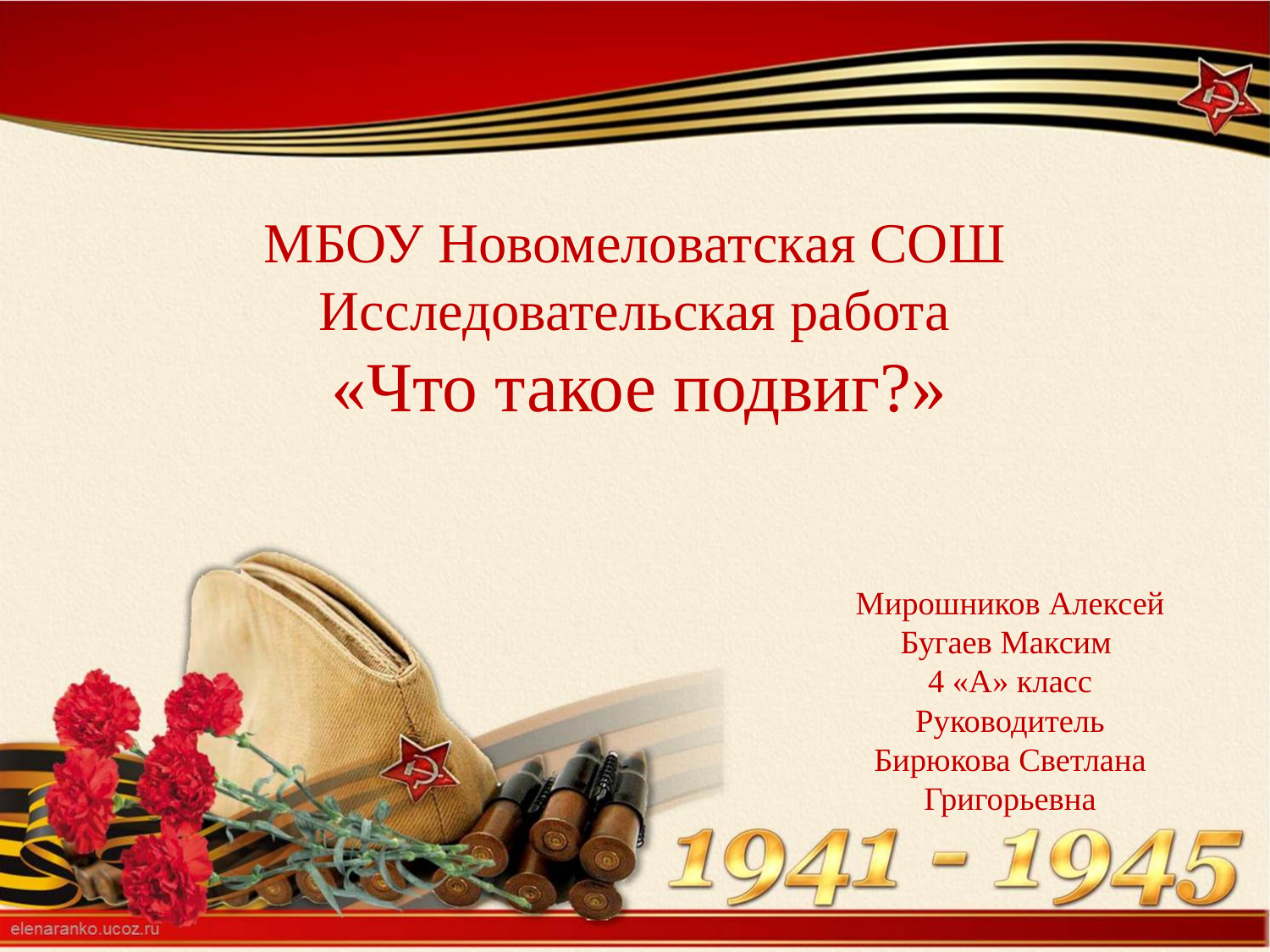

# МБОУ Новомеловатская СОШ Исследовательская работа «Что такое подвиг?»
Мирошников Алексей
Бугаев Максим
4 «А» класс
Руководитель
Бирюкова Светлана Григорьевна